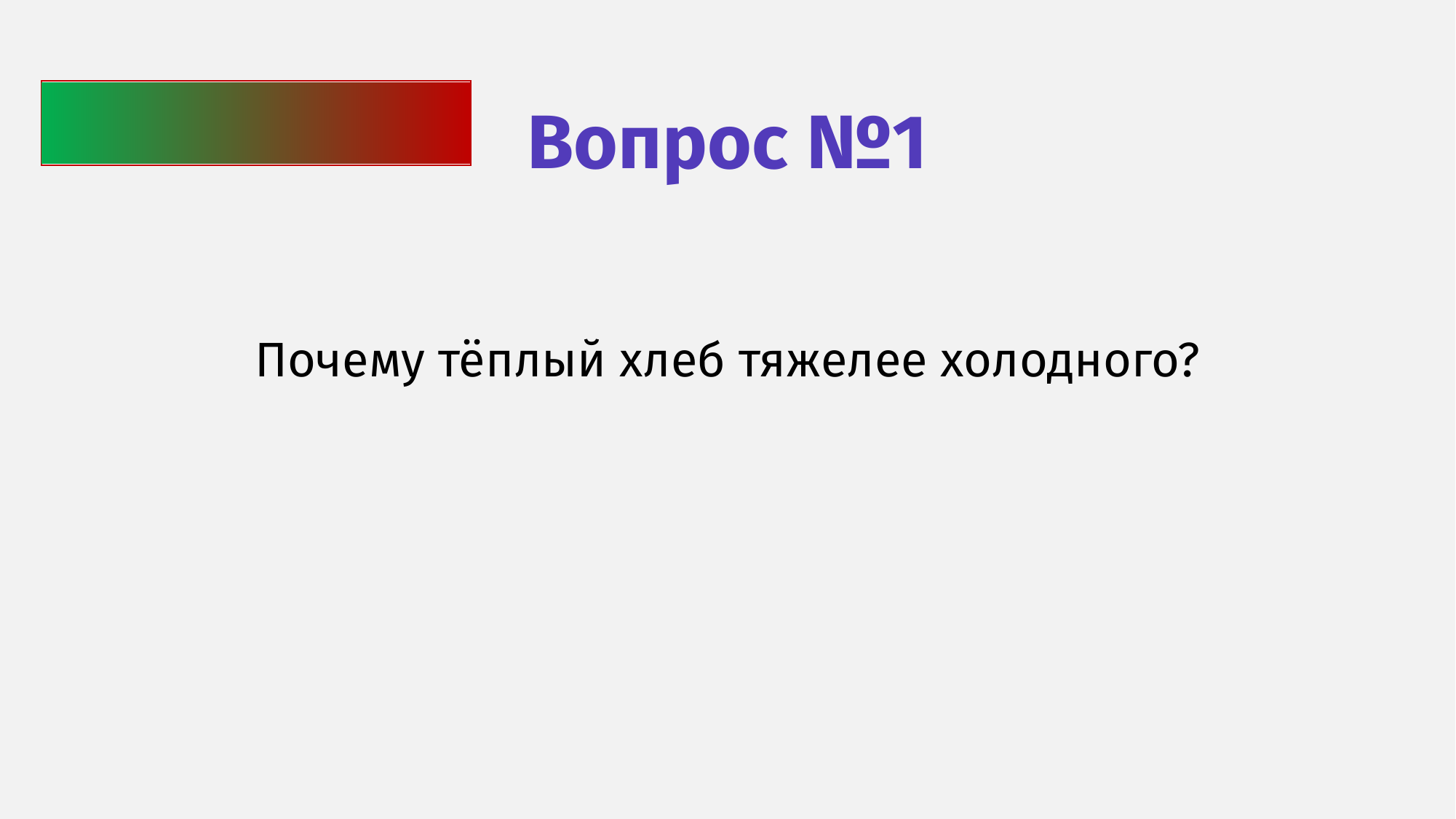

Вопрос №1
Почему тёплый хлеб тяжелее холодного?